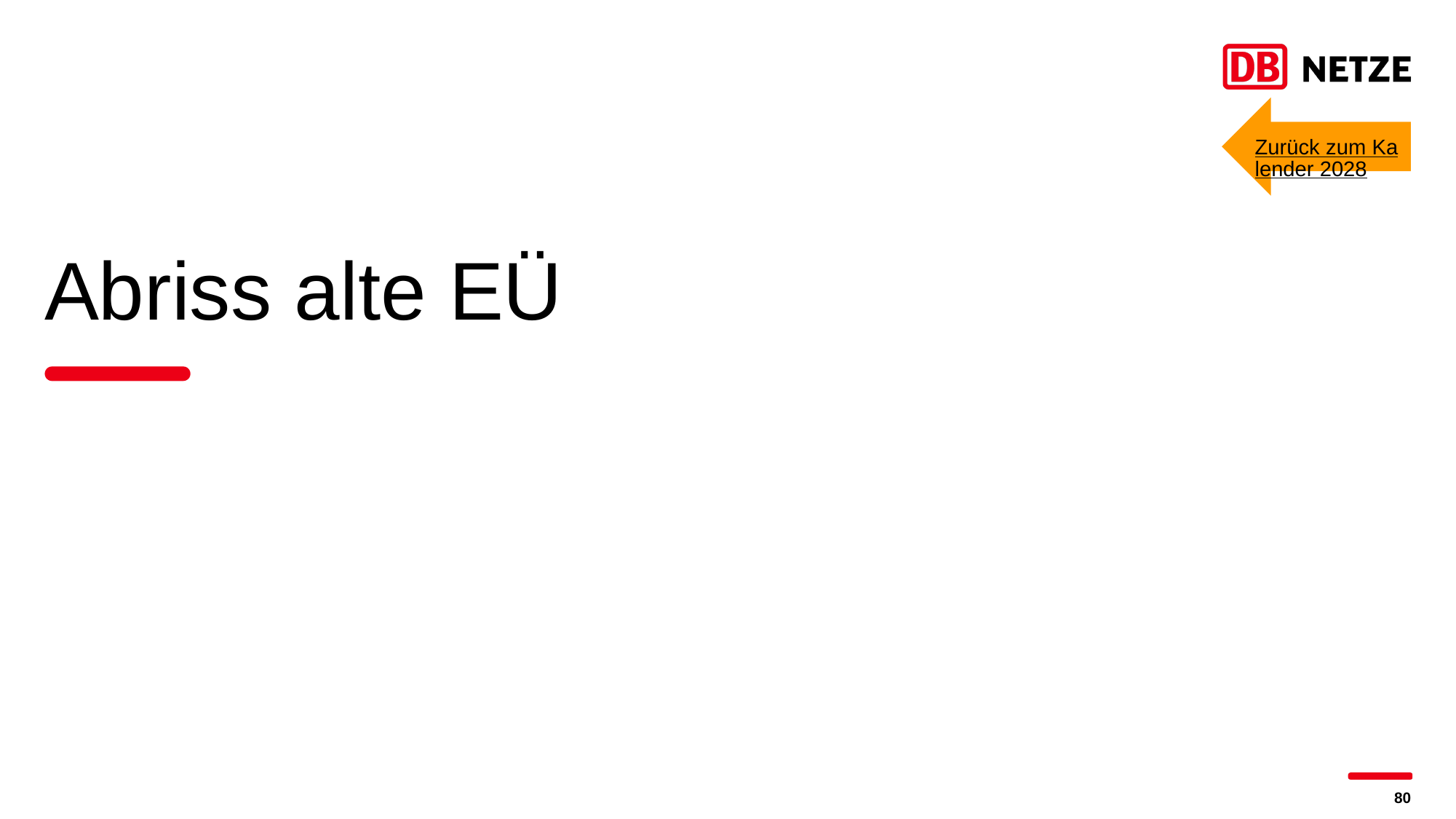

Zurück zum Kalender 2028
# Abriss alte EÜ
80